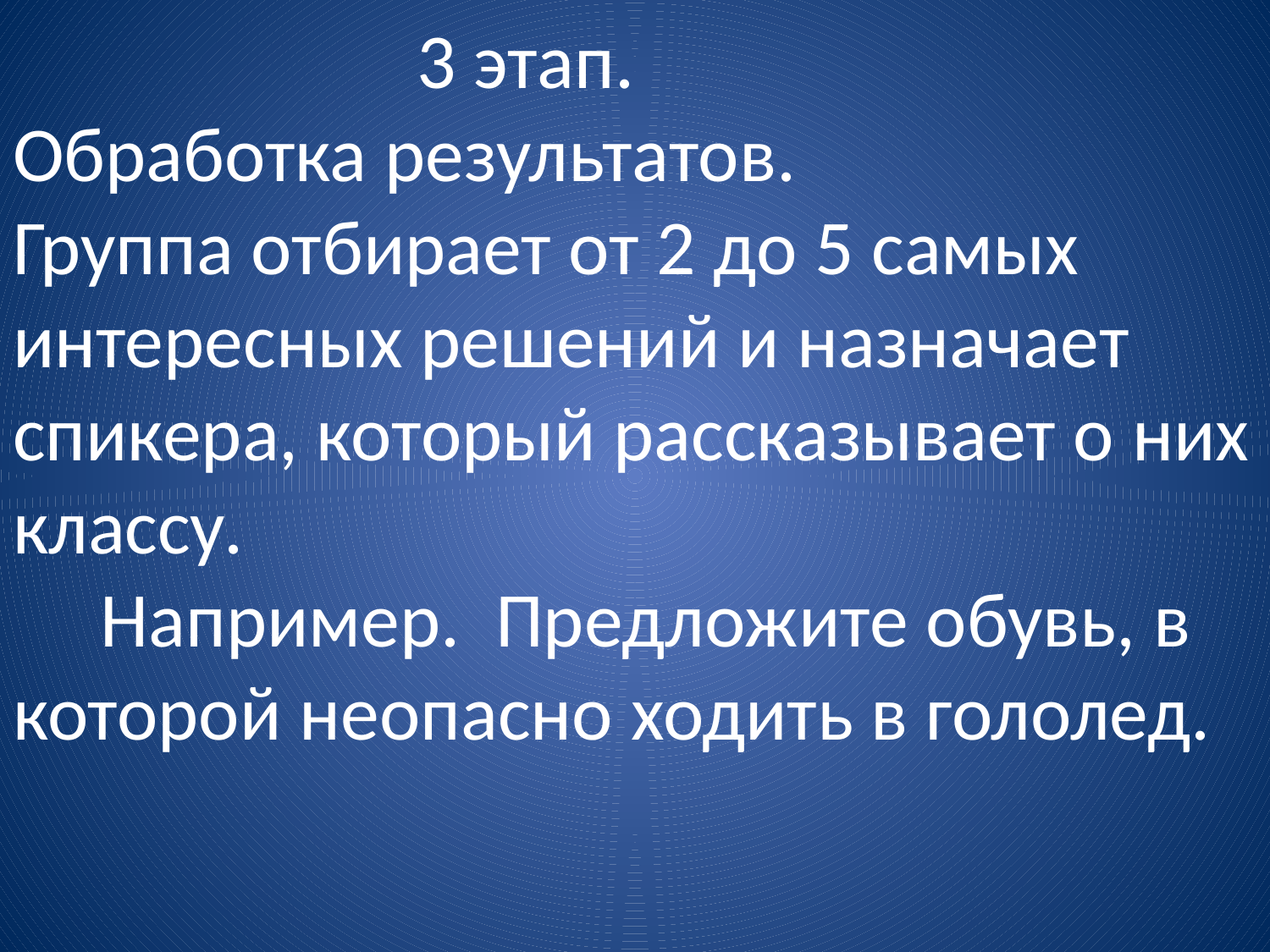

# 3 этап. Обработка результатов. Группа отбирает от 2 до 5 самых интересных решений и назначает спикера, который рассказывает о них классу. Например.  Предложите обувь, в которой неопасно ходить в гололед.